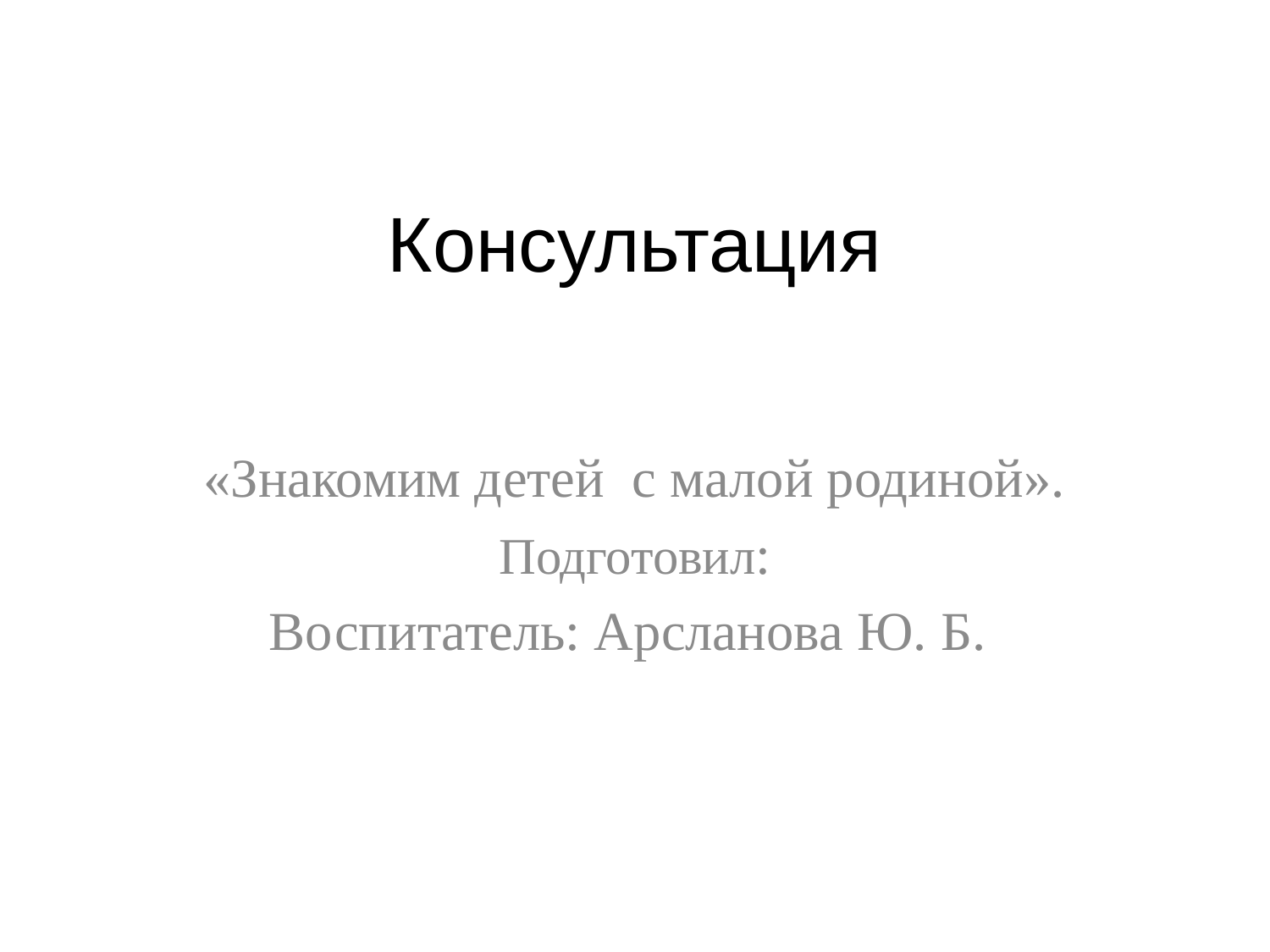

# Консультация
«Знакомим детей  с малой родиной».
Подготовил:
Воспитатель: Арсланова Ю. Б.